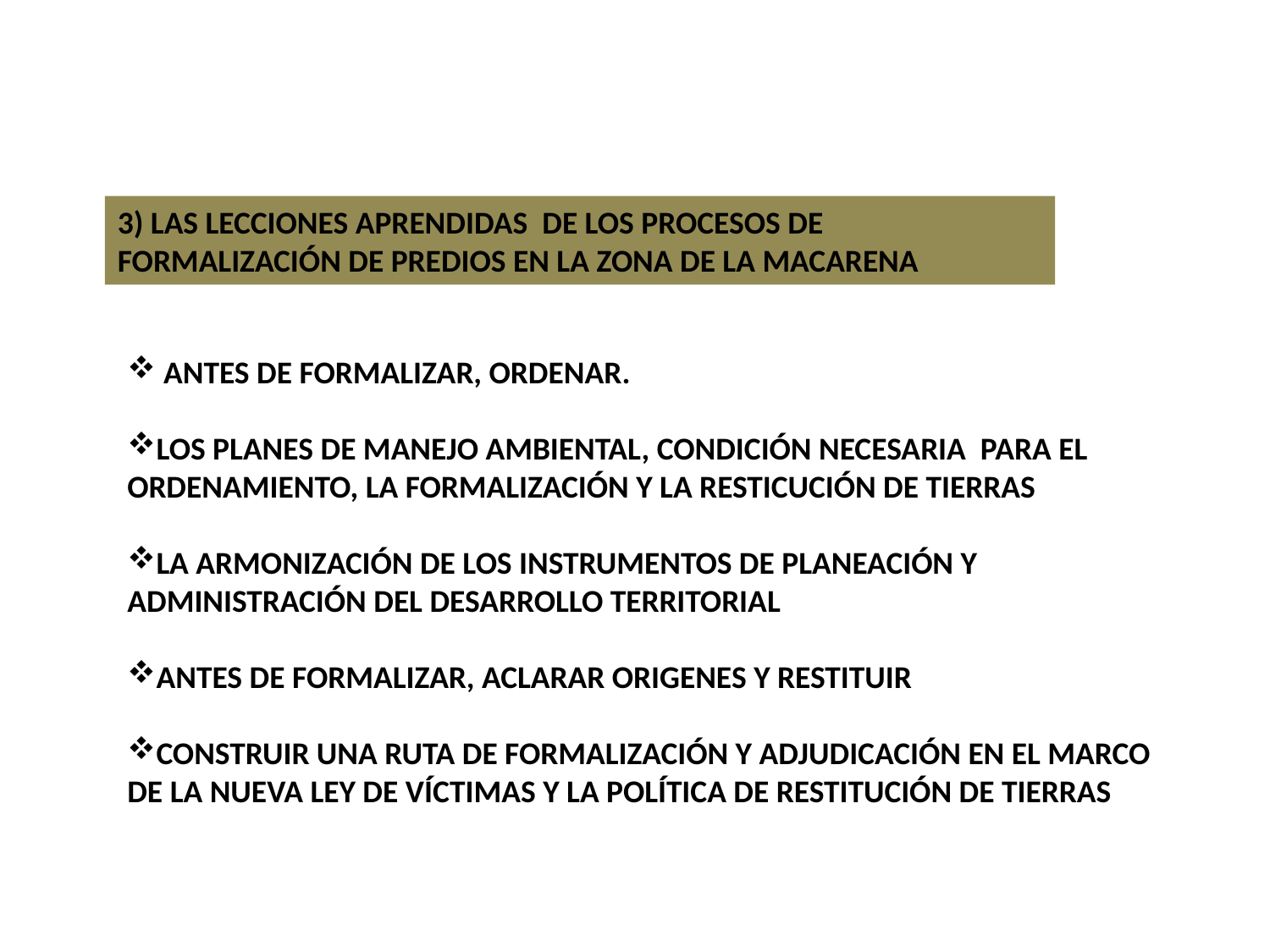

3) LAS LECCIONES APRENDIDAS  DE LOS PROCESOS DE FORMALIZACIÓN DE PREDIOS EN LA ZONA DE LA MACARENA
 ANTES DE FORMALIZAR, ORDENAR.

LOS PLANES DE MANEJO AMBIENTAL, CONDICIÓN NECESARIA  PARA EL ORDENAMIENTO, LA FORMALIZACIÓN Y LA RESTICUCIÓN DE TIERRAS

LA ARMONIZACIÓN DE LOS INSTRUMENTOS DE PLANEACIÓN Y ADMINISTRACIÓN DEL DESARROLLO TERRITORIAL

ANTES DE FORMALIZAR, ACLARAR ORIGENES Y RESTITUIR

CONSTRUIR UNA RUTA DE FORMALIZACIÓN Y ADJUDICACIÓN EN EL MARCO DE LA NUEVA LEY DE VÍCTIMAS Y LA POLÍTICA DE RESTITUCIÓN DE TIERRAS